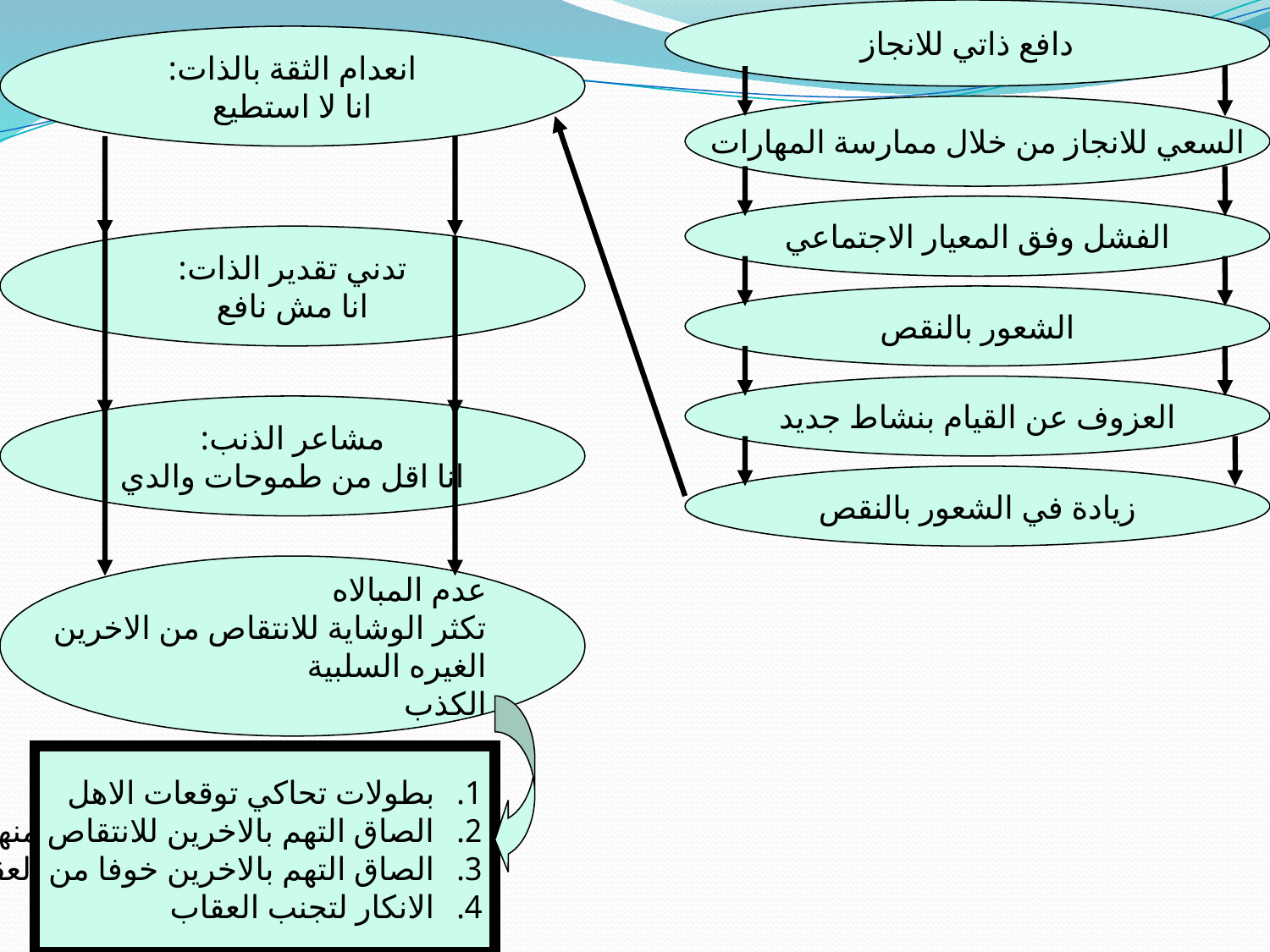

دافع ذاتي للانجاز
انعدام الثقة بالذات:
انا لا استطيع

السعي للانجاز من خلال ممارسة المهارات

الفشل وفق المعيار الاجتماعي
تدني تقدير الذات:
انا مش نافع

الشعور بالنقص

العزوف عن القيام بنشاط جديد
مشاعر الذنب:
انا اقل من طموحات والدي

زيادة في الشعور بالنقص
عدم المبالاه
تكثر الوشاية للانتقاص من الاخرين
الغيره السلبية
الكذب

بطولات تحاكي توقعات الاهل
الصاق التهم بالاخرين للانتقاص منهم
الصاق التهم بالاخرين خوفا من العقاب
الانكار لتجنب العقاب